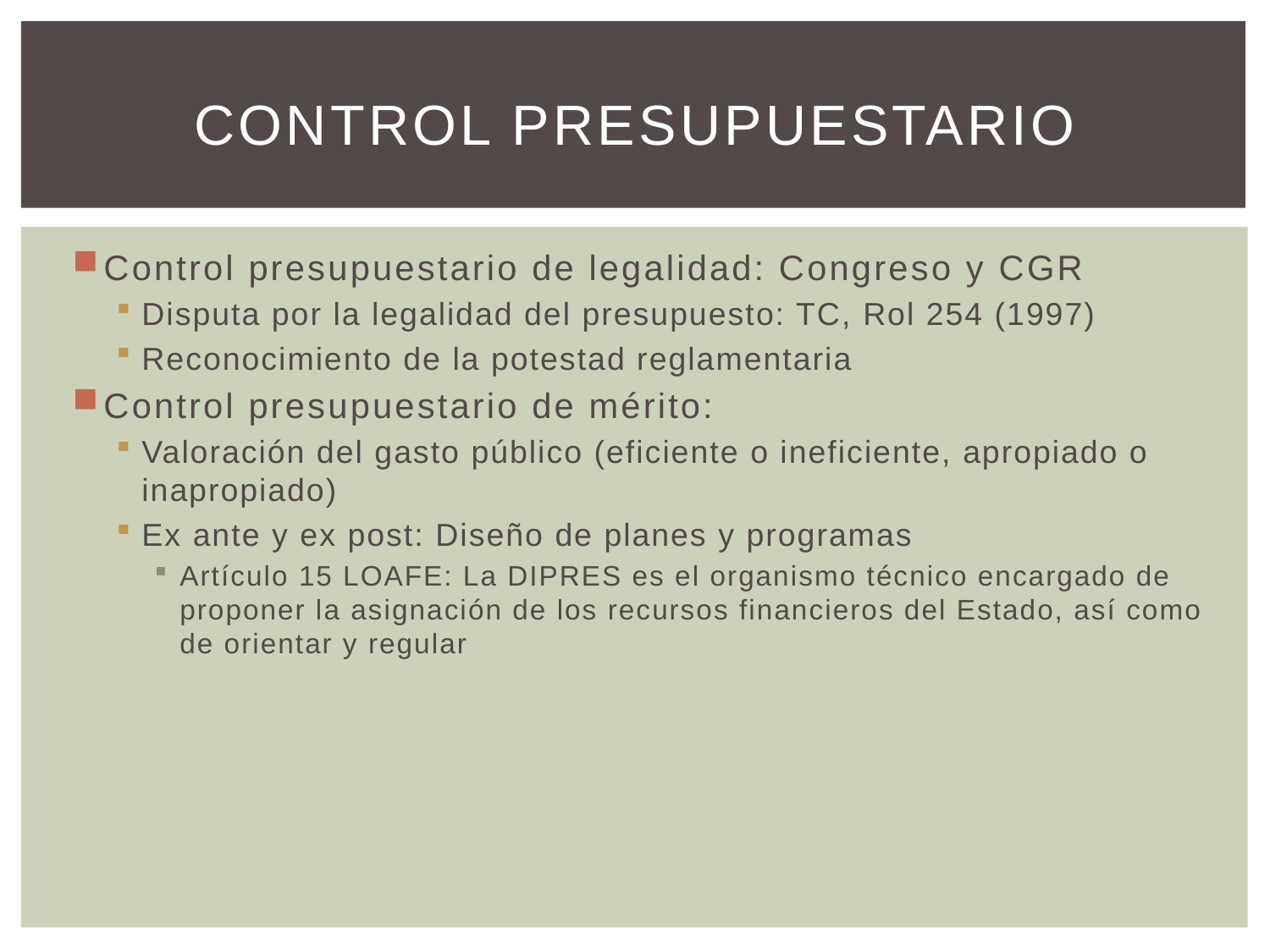

# Control presupuestario
Control presupuestario de legalidad: Congreso y CGR
Disputa por la legalidad del presupuesto: TC, Rol 254 (1997)
Reconocimiento de la potestad reglamentaria
Control presupuestario de mérito:
Valoración del gasto público (eficiente o ineficiente, apropiado o inapropiado)
Ex ante y ex post: Diseño de planes y programas
Artículo 15 LOAFE: La DIPRES es el organismo técnico encargado de proponer la asignación de los recursos financieros del Estado, así como de orientar y regular